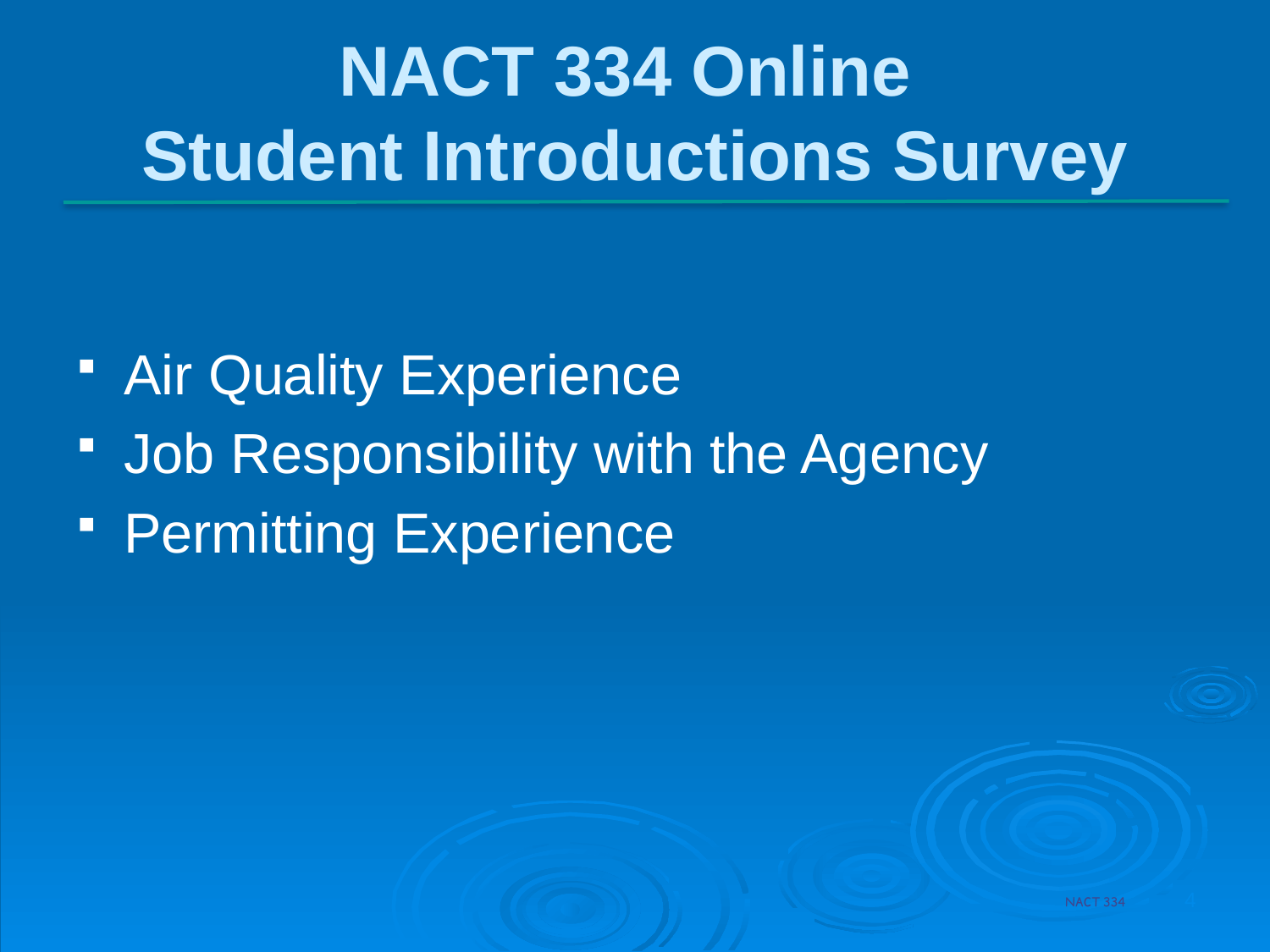

NACT 334 Online
Student Introductions Survey

Air Quality Experience
Job Responsibility with the Agency
Permitting Experience

4
NACT 334